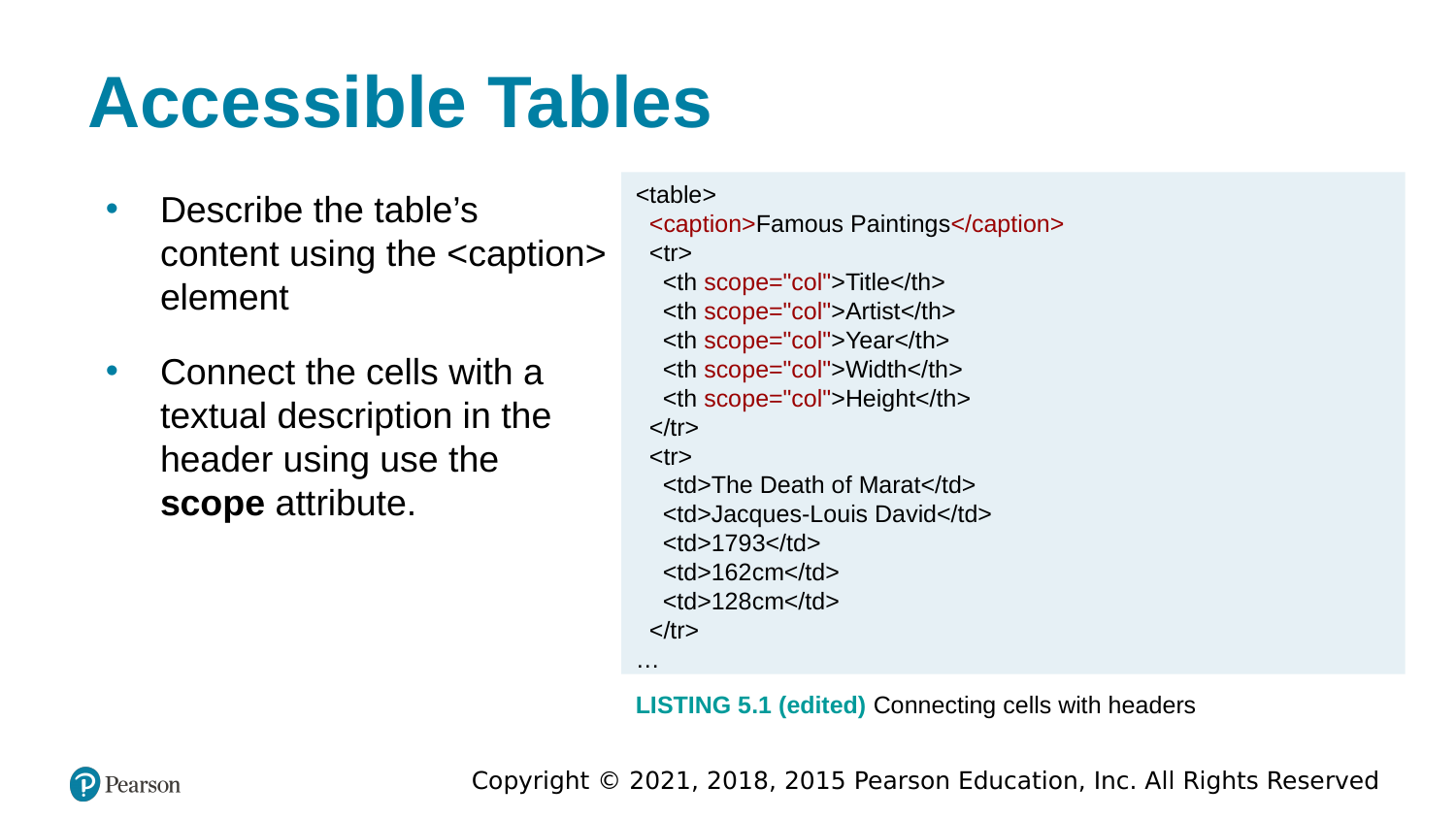

# Accessible Tables
Describe the table’s content using the <caption> element
Connect the cells with a textual description in the header using use the scope attribute.
<table>
  <caption>Famous Paintings</caption>
  <tr>
    <th scope="col">Title</th>
    <th scope="col">Artist</th>
    <th scope="col">Year</th>
    <th scope="col">Width</th>
    <th scope="col">Height</th>
  </tr>
  <tr>
    <td>The Death of Marat</td>
    <td>Jacques-Louis David</td>
    <td>1793</td>
    <td>162cm</td>
    <td>128cm</td>
  </tr>
…
LISTING 5.1 (edited) Connecting cells with headers